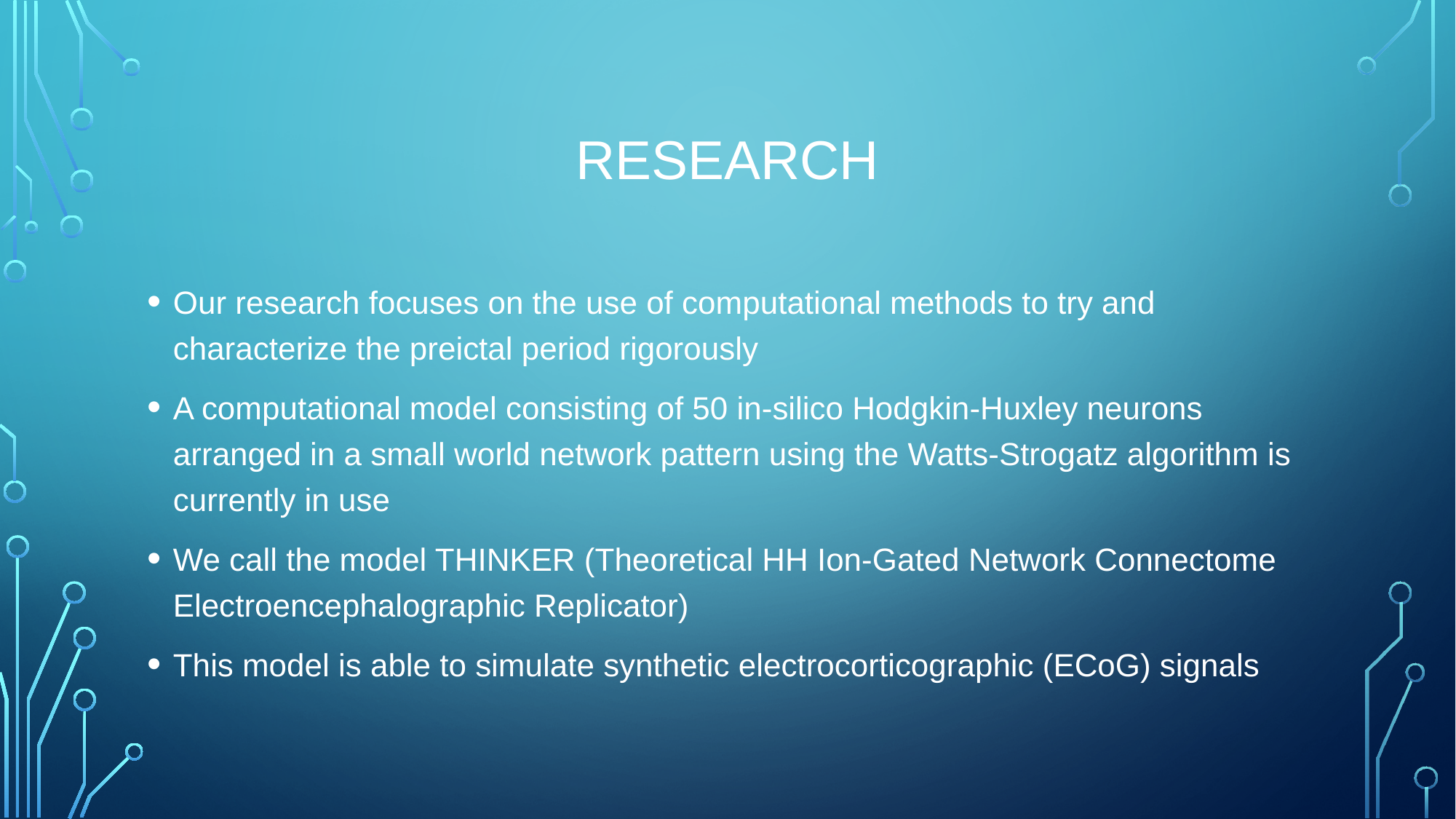

# RESEARCH
Our research focuses on the use of computational methods to try and characterize the preictal period rigorously
A computational model consisting of 50 in-silico Hodgkin-Huxley neurons arranged in a small world network pattern using the Watts-Strogatz algorithm is currently in use
We call the model THINKER (Theoretical HH Ion-Gated Network Connectome Electroencephalographic Replicator)
This model is able to simulate synthetic electrocorticographic (ECoG) signals